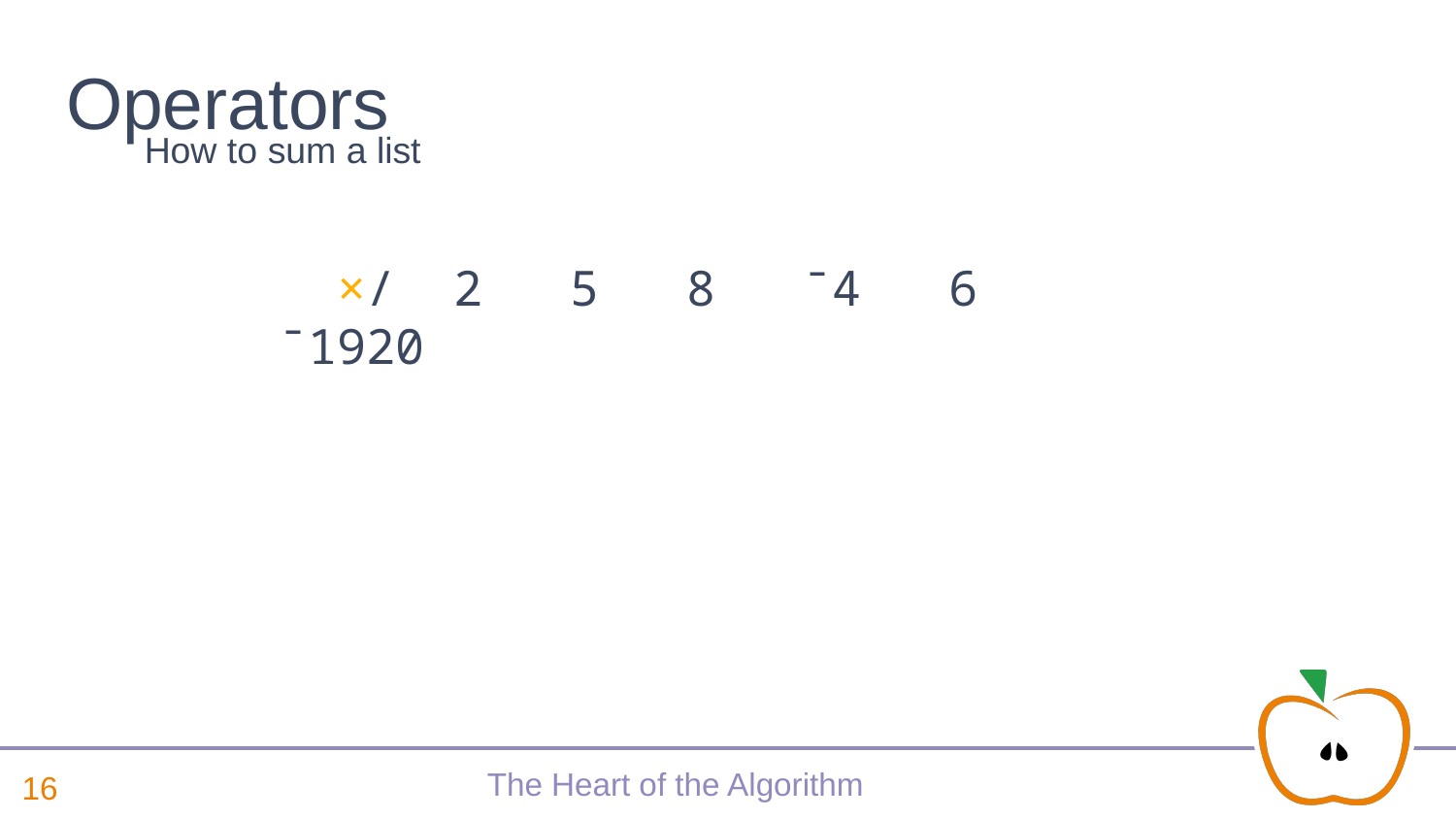

# Operators
How to sum a list
  ×/  2   5   8   ¯4   6
¯1920